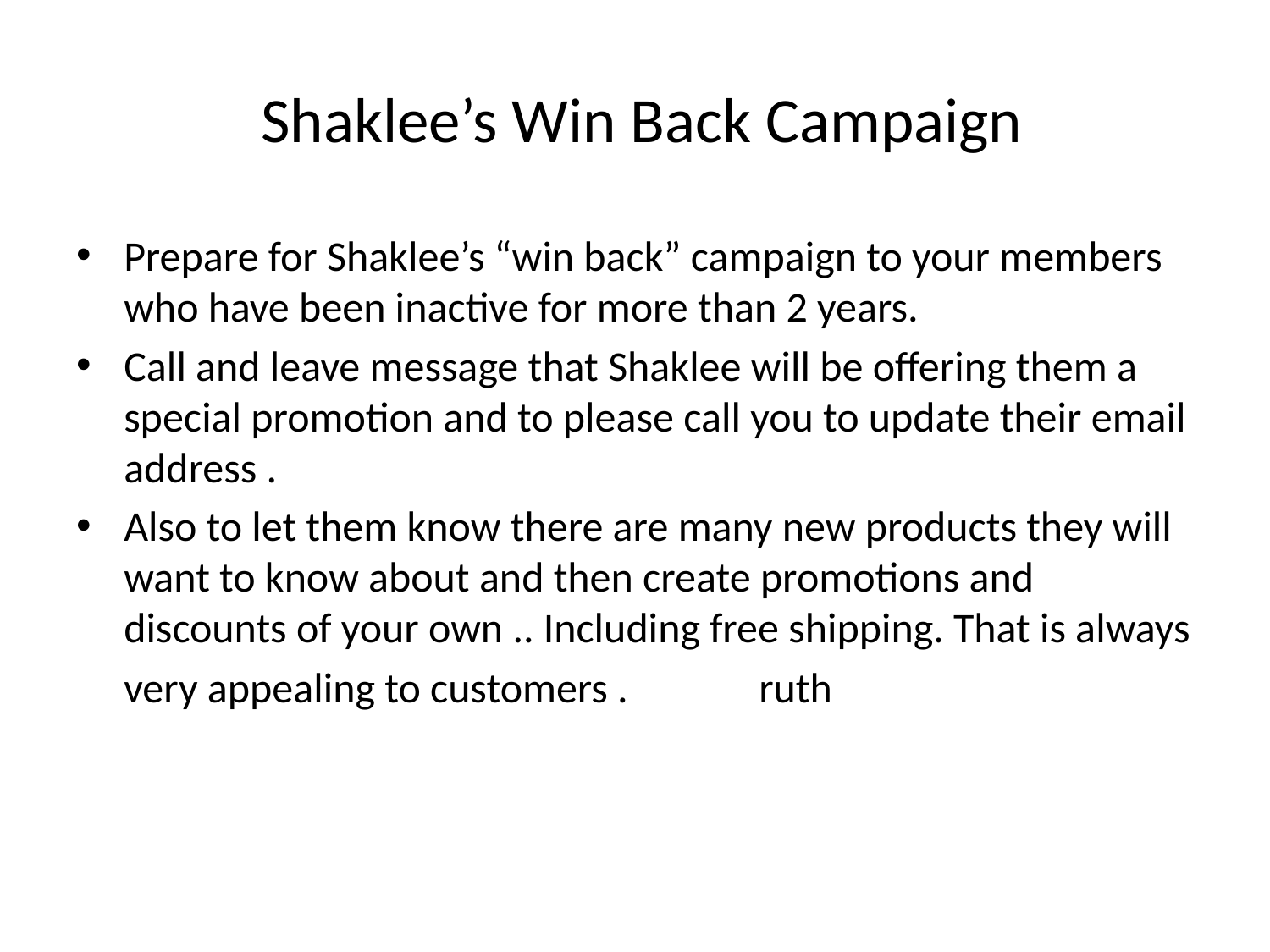

# Shaklee’s Win Back Campaign
Prepare for Shaklee’s “win back” campaign to your members who have been inactive for more than 2 years.
Call and leave message that Shaklee will be offering them a special promotion and to please call you to update their email address .
Also to let them know there are many new products they will want to know about and then create promotions and discounts of your own .. Including free shipping. That is always
	very appealing to customers .		ruth